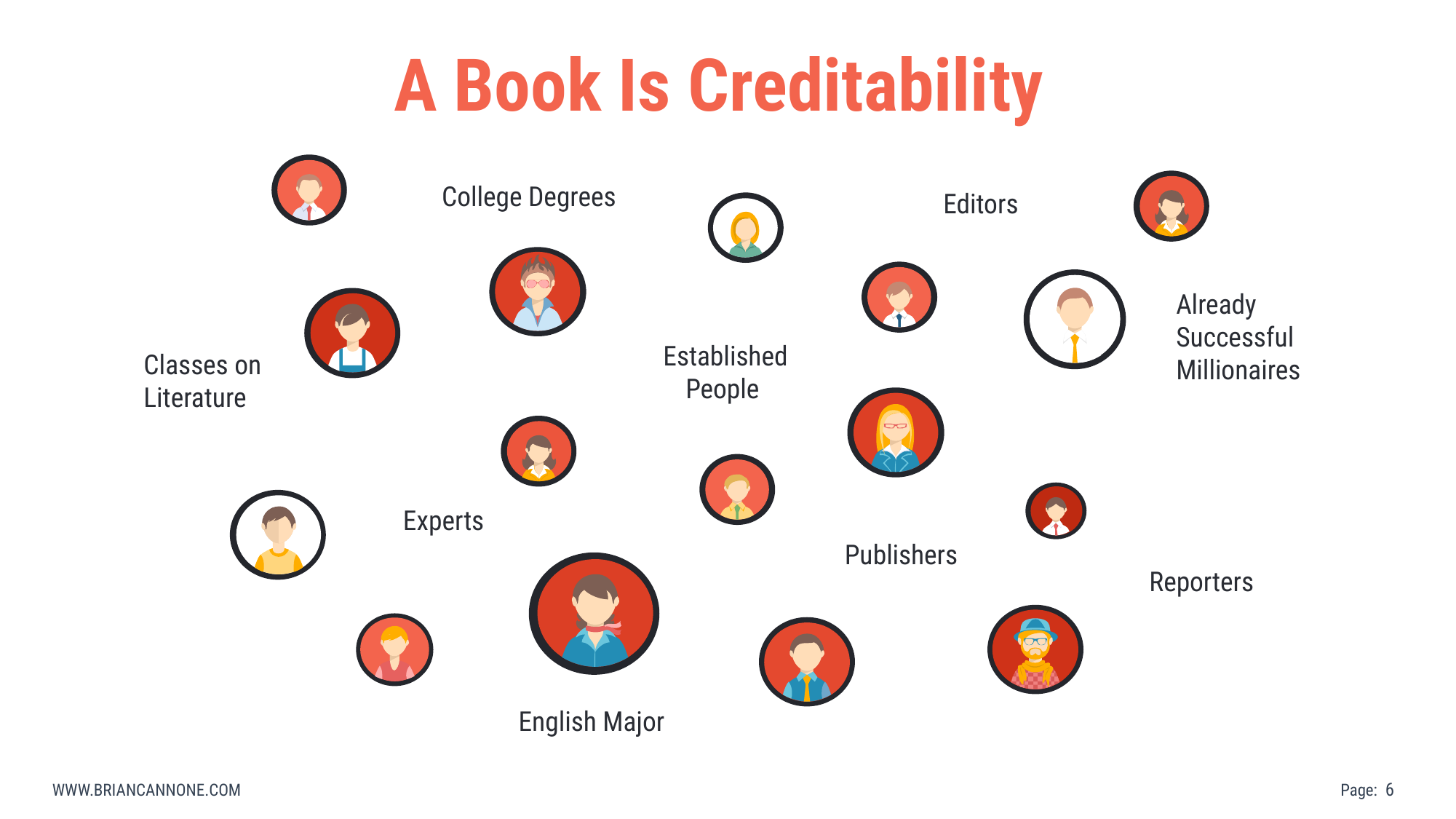

# A Book Is Creditability

College Degrees
Editors

Already Successful Millionaires

Established People
Classes on Literature

Experts
Publishers

Reporters

English Major